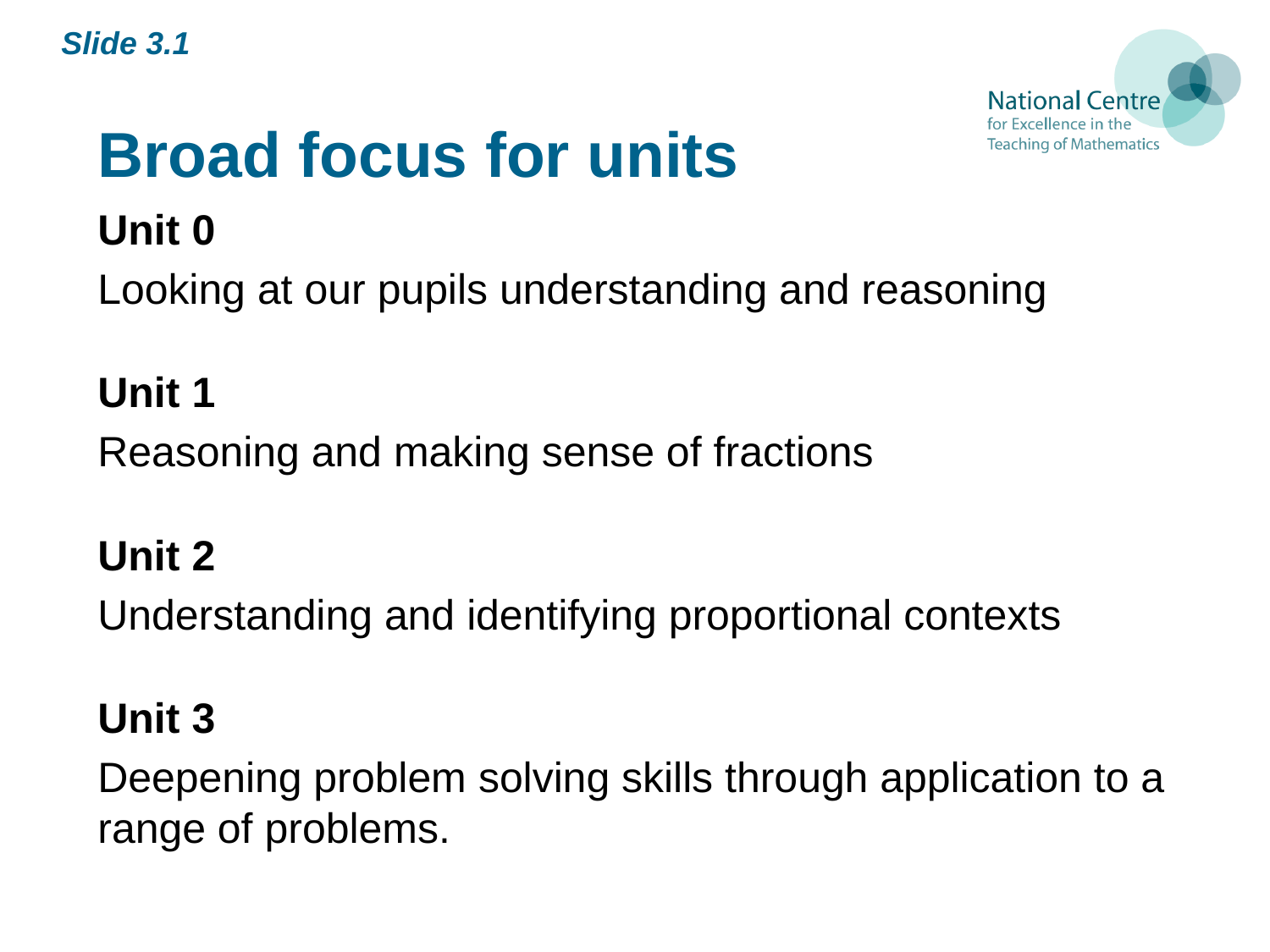

Slide 3.1
# Broad focus for units
Unit 0
Looking at our pupils understanding and reasoning

Unit 1
Reasoning and making sense of fractions

Unit 2
Understanding and identifying proportional contexts

Unit 3
Deepening problem solving skills through application to a range of problems.